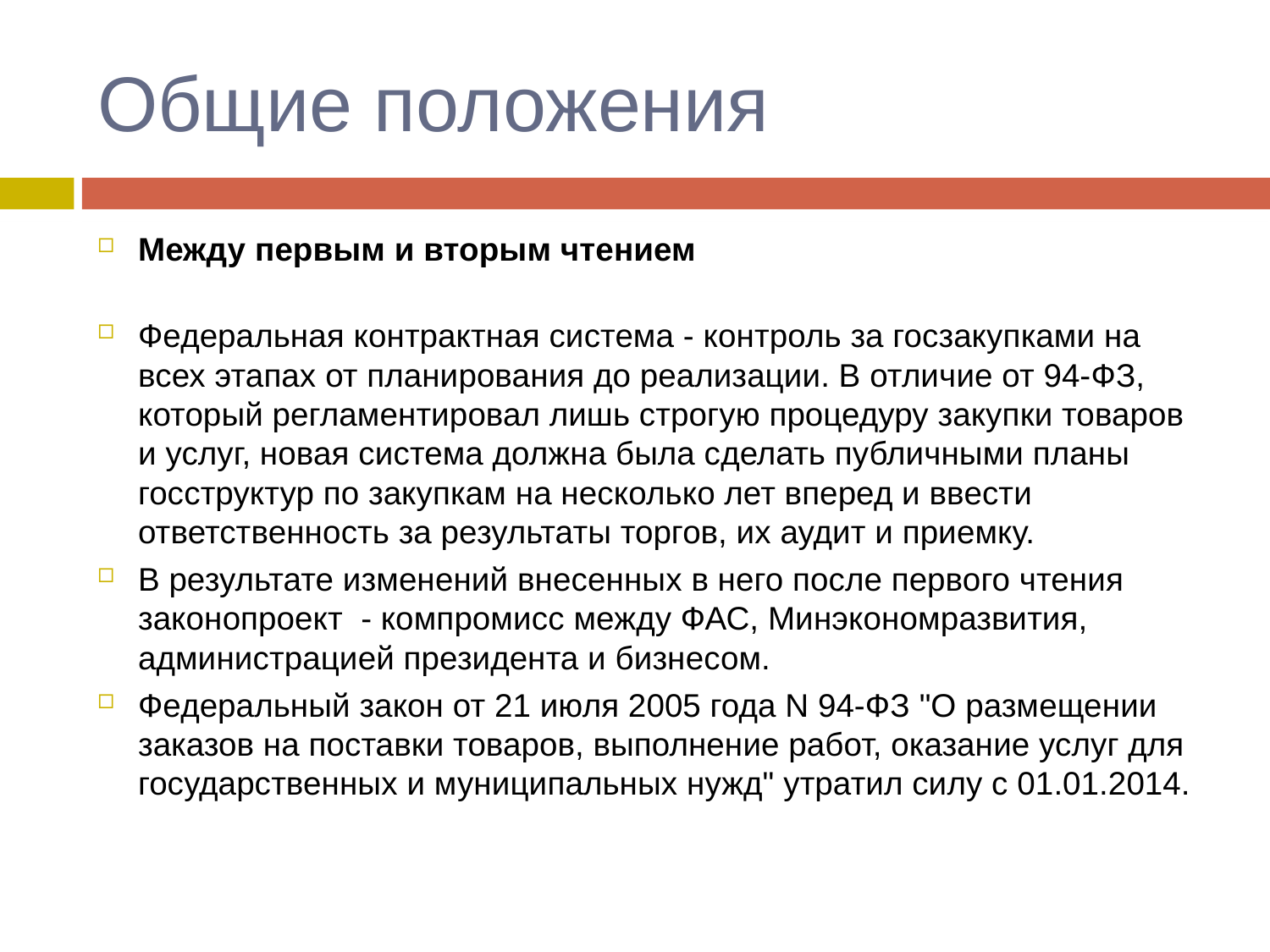

# Общие положения
Между первым и вторым чтением
Федеральная контрактная система - контроль за госзакупками на всех этапах от планирования до реализации. В отличие от 94-ФЗ, который регламентировал лишь строгую процедуру закупки товаров и услуг, новая система должна была сделать публичными планы госструктур по закупкам на несколько лет вперед и ввести ответственность за результаты торгов, их аудит и приемку.
В результате изменений внесенных в него после первого чтения законопроект  - компромисс между ФАС, Минэкономразвития, администрацией президента и бизнесом.
Федеральный закон от 21 июля 2005 года N 94-ФЗ "О размещении заказов на поставки товаров, выполнение работ, оказание услуг для государственных и муниципальных нужд" утратил силу с 01.01.2014.